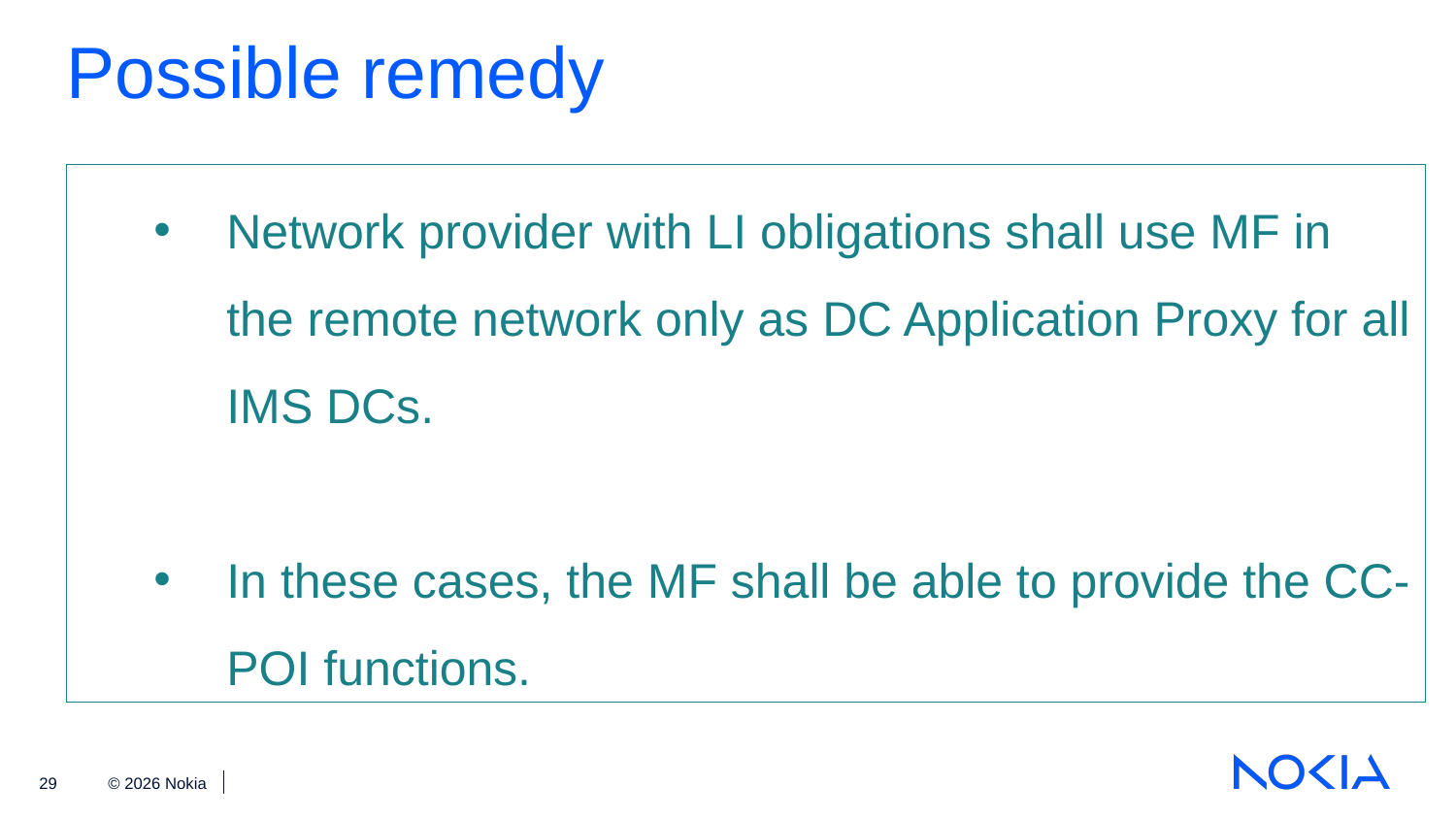

Possible remedy
Network provider with LI obligations shall use MF in the remote network only as DC Application Proxy for all IMS DCs.

In these cases, the MF shall be able to provide the CC-POI functions.